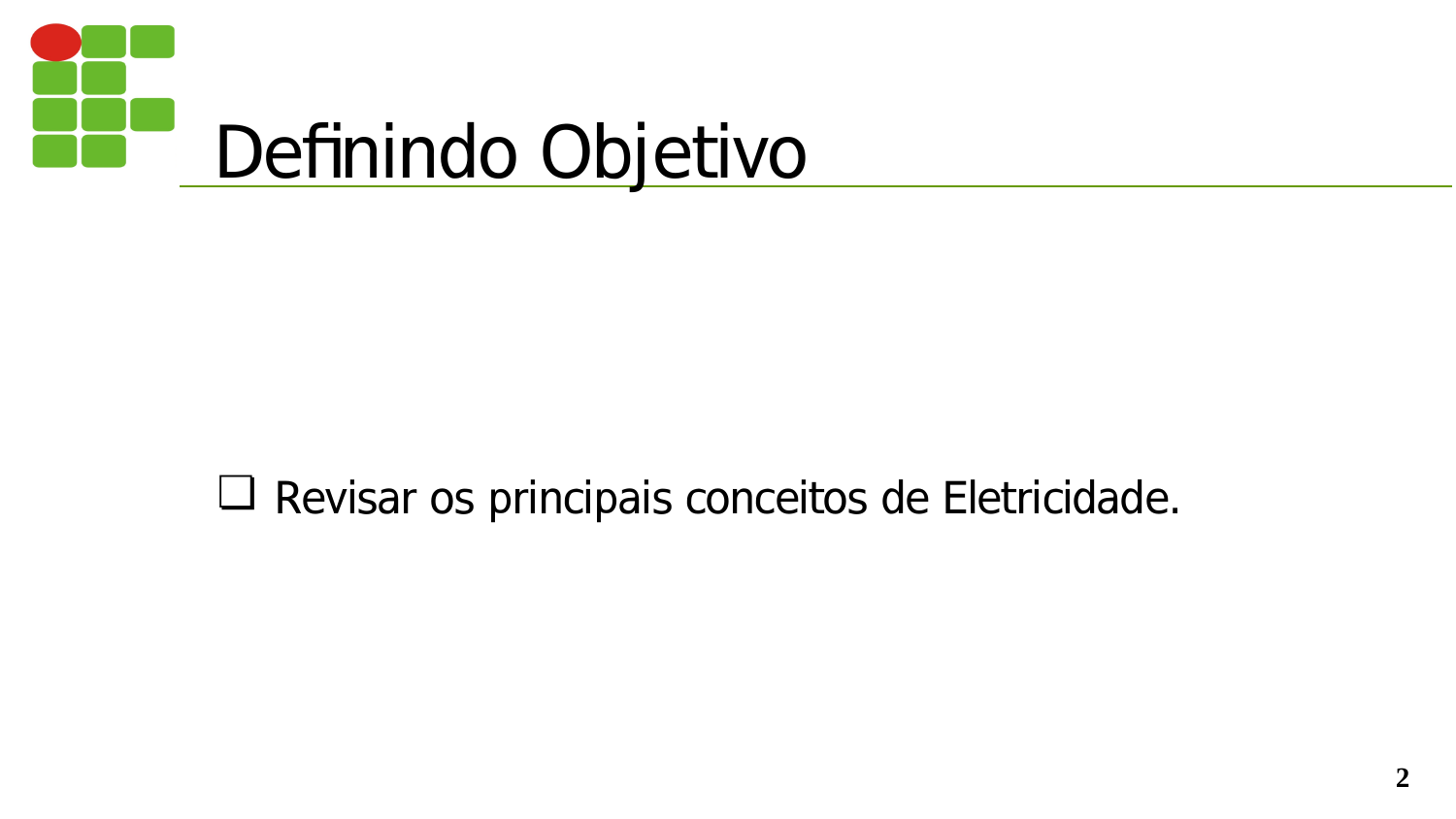

# Definindo Objetivo

Revisar os principais conceitos de Eletricidade.

2